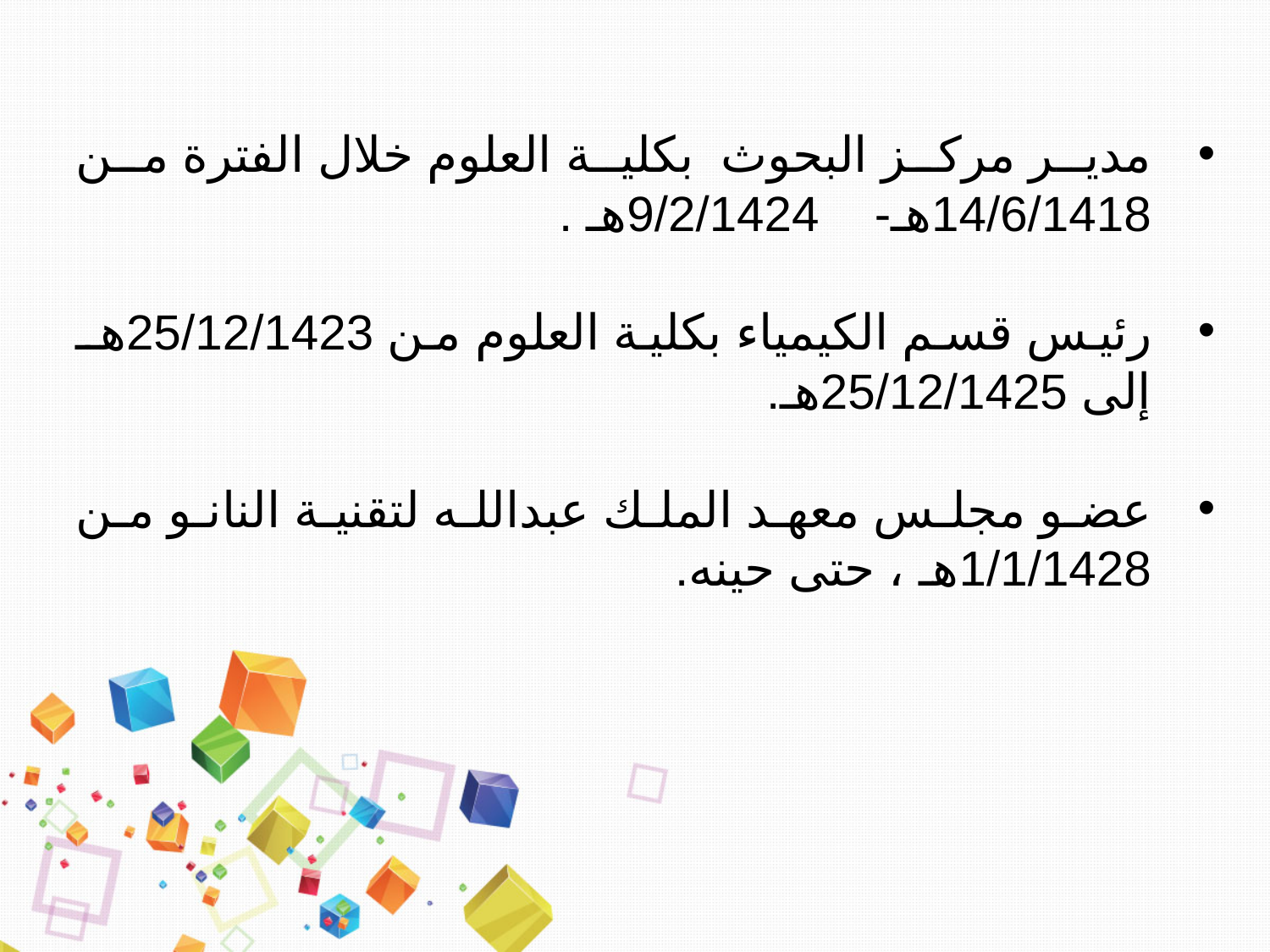

مدير مركز البحوث  بكلية العلوم خلال الفترة من 14/6/1418هـ-    9/2/1424هـ .

رئيس قسم الكيمياء بكلية العلوم من 25/12/1423هـ إلى 25/12/1425هـ.

عضو مجلس معهد الملك عبدالله لتقنية النانو من 1/1/1428هـ ، حتى حينه.